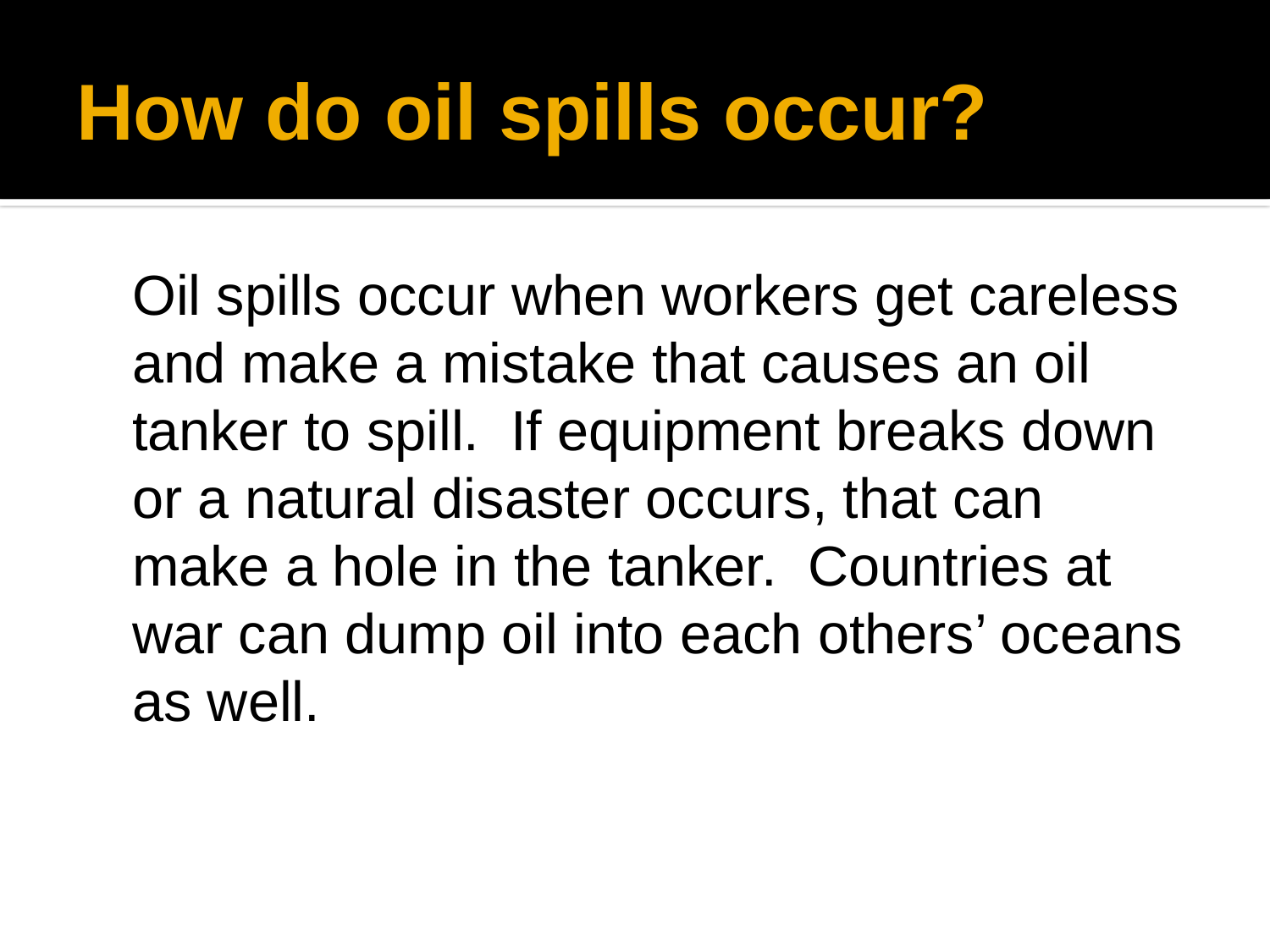

# How do oil spills occur?
	Oil spills occur when workers get careless and make a mistake that causes an oil tanker to spill.  If equipment breaks down or a natural disaster occurs, that can make a hole in the tanker.  Countries at war can dump oil into each others’ oceans as well.